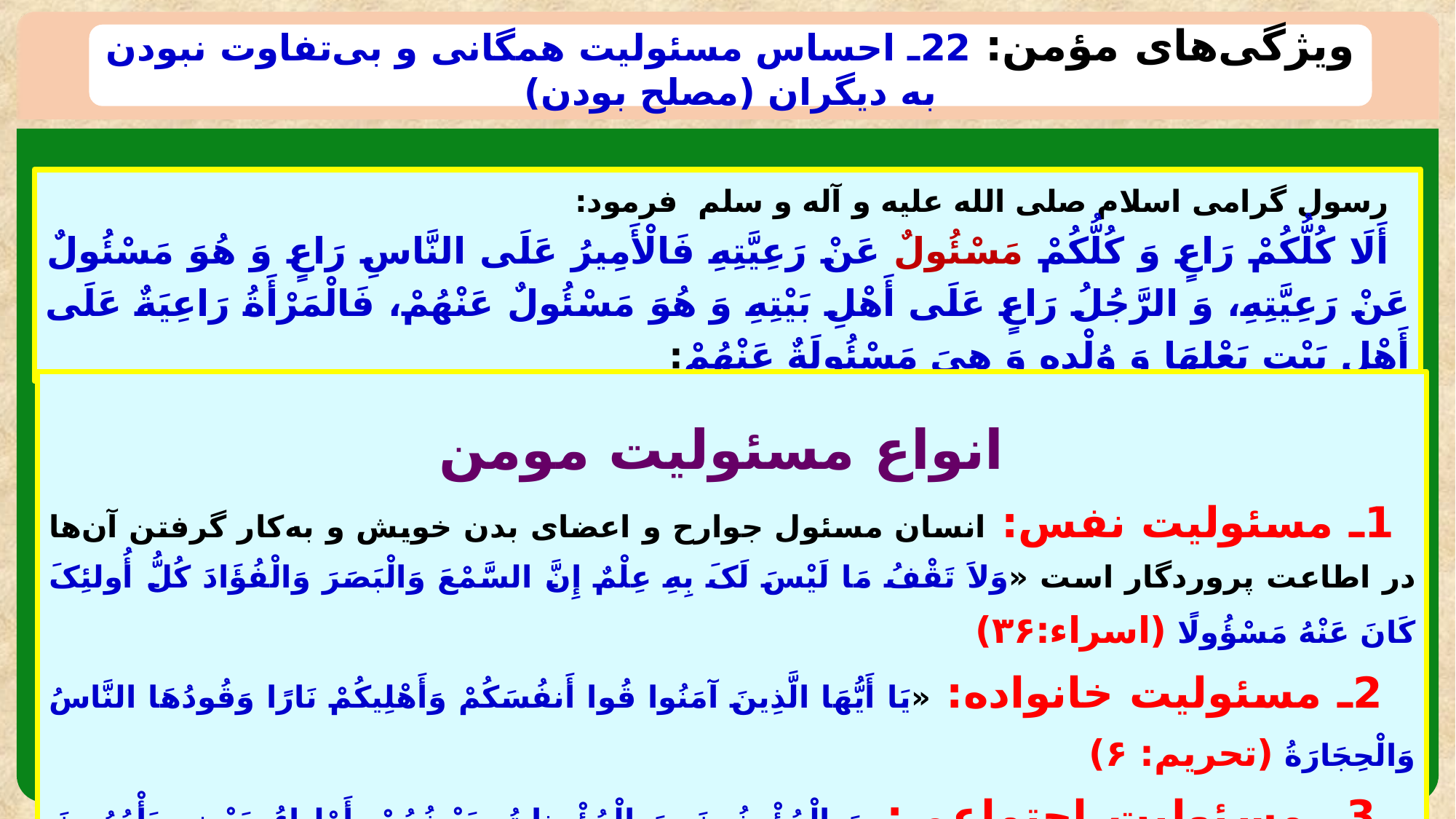

ویژگی‌های مؤمن: 22ـ احساس مسئولیت همگانی و بی‌تفاوت نبودن به دیگران (مصلح بودن)

رسول گرامی اسلام صلی ‌الله‌ علیه ‌و آله‌ و سلم  فرمود:
أَلَا كُلُّكُمْ رَاعٍ وَ كُلُّكُمْ مَسْئُولٌ عَنْ رَعِيَّتِهِ فَالْأَمِيرُ عَلَى النَّاسِ رَاعٍ وَ هُوَ مَسْئُولٌ عَنْ رَعِيَّتِهِ، وَ الرَّجُلُ رَاعٍ عَلَى أَهْلِ بَيْتِهِ وَ هُوَ مَسْئُولٌ عَنْهُمْ، فَالْمَرْأَةُ رَاعِيَةٌ عَلَى أَهْلِ بَيْتِ بَعْلِهَا وَ وُلْدِهِ وَ هِيَ مَسْئُولَةٌ عَنْهُمْ:‏

انواع مسئولیت مومن
1ـ مسئولیت نفس: انسان مسئول جوارح و اعضای بدن خویش و به‌کار گرفتن آن‌ها در اطاعت پروردگار است «وَلاَ تَقْفُ مَا لَیْسَ لَکَ بِهِ عِلْمٌ إِنَّ السَّمْعَ وَالْبَصَرَ وَالْفُؤَادَ کُلُّ أُولئِکَ کَانَ عَنْهُ مَسْؤُولًا (اسراء:۳۶)
 2ـ مسئولیت خانواده: «یَا أَیُّهَا الَّذِینَ آمَنُوا قُوا أَنفُسَکُمْ وَأَهْلِیکُمْ نَارًا وَقُودُهَا النَّاسُ وَالْحِجَارَةُ (تحریم: ۶)
 3ـ مسئولیت اجتماعی: وَ الْمُؤْمِنُونَ وَ الْمُؤْمِناتُ بَعْضُهُمْ أَوْلِياءُ بَعْضٍ يَأْمُرُونَ بِالْمَعْرُوفِ وَ يَنْهَوْنَ عَنِ الْمُنْكَر(توبه:71):